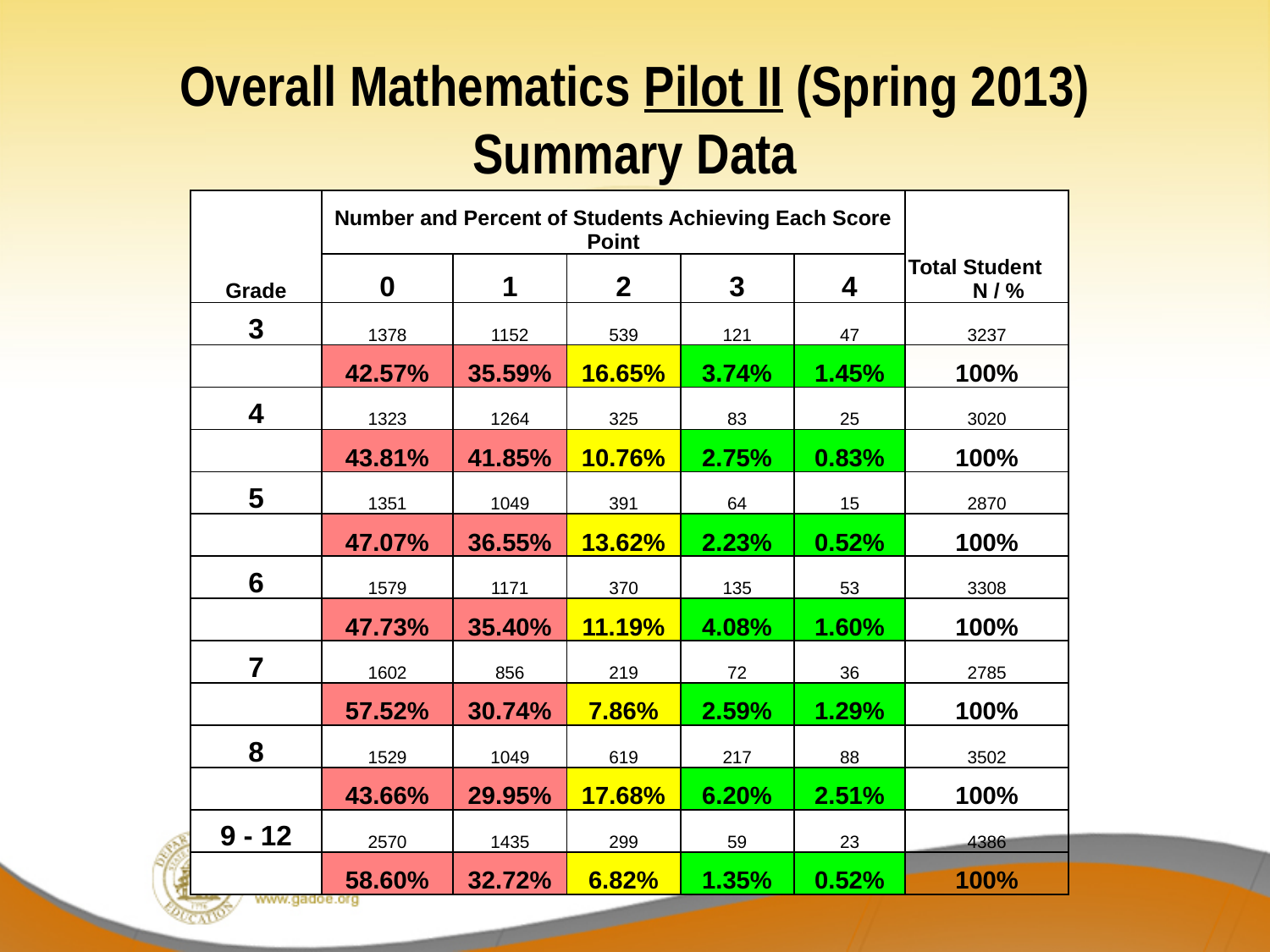

# Overall Mathematics Pilot II (Spring 2013) Summary Data
| Grade | Number and Percent of Students Achieving Each Score Point |  |  |  |  | Total Student N / % |
| --- | --- | --- | --- | --- | --- | --- |
|  | 0 | 1 | 2 | 3 | 4 |  |
| 3 | 1378 | 1152 | 539 | 121 | 47 | 3237 |
|  | 42.57% | 35.59% | 16.65% | 3.74% | 1.45% | 100% |
| 4 | 1323 | 1264 | 325 | 83 | 25 | 3020 |
|  | 43.81% | 41.85% | 10.76% | 2.75% | 0.83% | 100% |
| 5 | 1351 | 1049 | 391 | 64 | 15 | 2870 |
|  | 47.07% | 36.55% | 13.62% | 2.23% | 0.52% | 100% |
| 6 | 1579 | 1171 | 370 | 135 | 53 | 3308 |
|  | 47.73% | 35.40% | 11.19% | 4.08% | 1.60% | 100% |
| 7 | 1602 | 856 | 219 | 72 | 36 | 2785 |
|  | 57.52% | 30.74% | 7.86% | 2.59% | 1.29% | 100% |
| 8 | 1529 | 1049 | 619 | 217 | 88 | 3502 |
|  | 43.66% | 29.95% | 17.68% | 6.20% | 2.51% | 100% |
| 9 - 12 | 2570 | 1435 | 299 | 59 | 23 | 4386 |
|  | 58.60% | 32.72% | 6.82% | 1.35% | 0.52% | 100% |